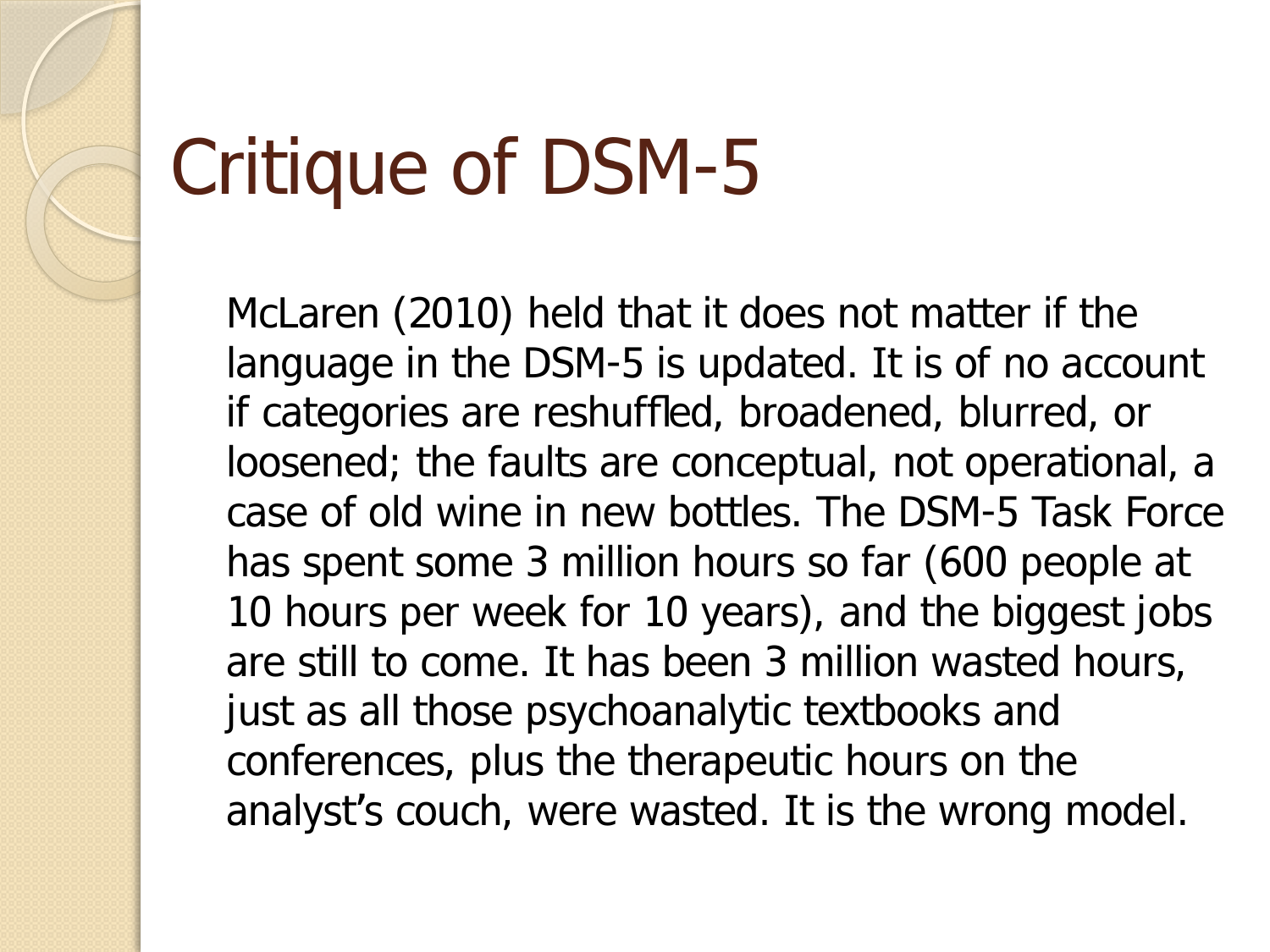

# Critique of DSM-5
McLaren (2010) held that it does not matter if the language in the DSM-5 is updated. It is of no account if categories are reshuffled, broadened, blurred, or loosened; the faults are conceptual, not operational, a case of old wine in new bottles. The DSM-5 Task Force has spent some 3 million hours so far (600 people at 10 hours per week for 10 years), and the biggest jobs are still to come. It has been 3 million wasted hours, just as all those psychoanalytic textbooks and conferences, plus the therapeutic hours on the analyst’s couch, were wasted. It is the wrong model.